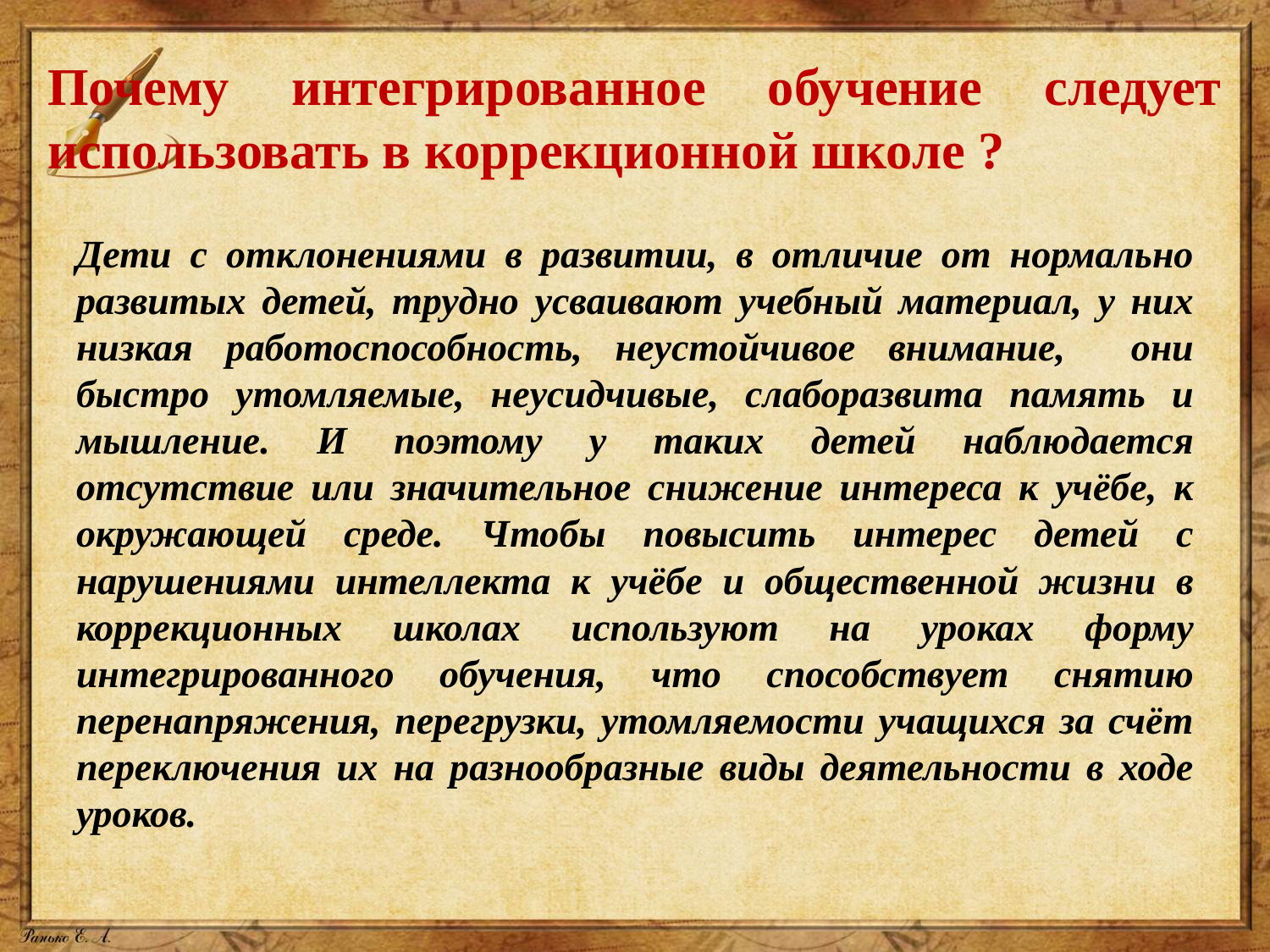

# Почему интегрированное обучение следует использовать в коррекционной школе ?
Дети с отклонениями в развитии, в отличие от нормально развитых детей, трудно усваивают учебный материал, у них низкая работоспособность, неустойчивое внимание,  они быстро утомляемые, неусидчивые, слаборазвита память и мышление. И поэтому у таких детей наблюдается отсутствие или значительное снижение интереса к учёбе, к окружающей среде. Чтобы повысить интерес детей с нарушениями интеллекта к учёбе и общественной жизни в коррекционных школах используют на уроках форму интегрированного обучения, что способствует снятию перенапряжения, перегрузки, утомляемости учащихся за счёт переключения их на разнообразные виды деятельности в ходе уроков.